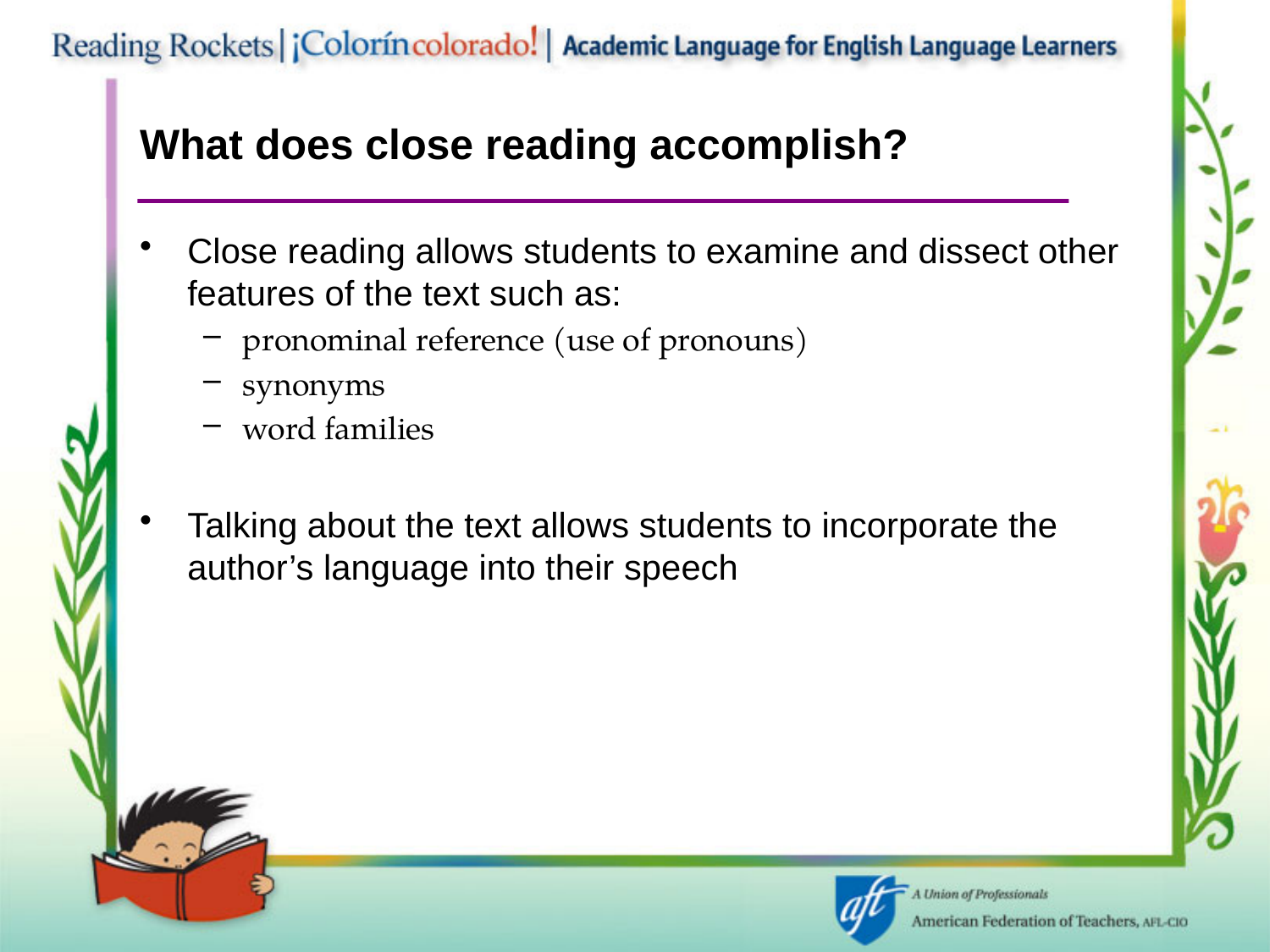

# What does close reading accomplish?
Close reading allows students to examine and dissect other features of the text such as:
pronominal reference (use of pronouns)
synonyms
word families

Talking about the text allows students to incorporate the author’s language into their speech